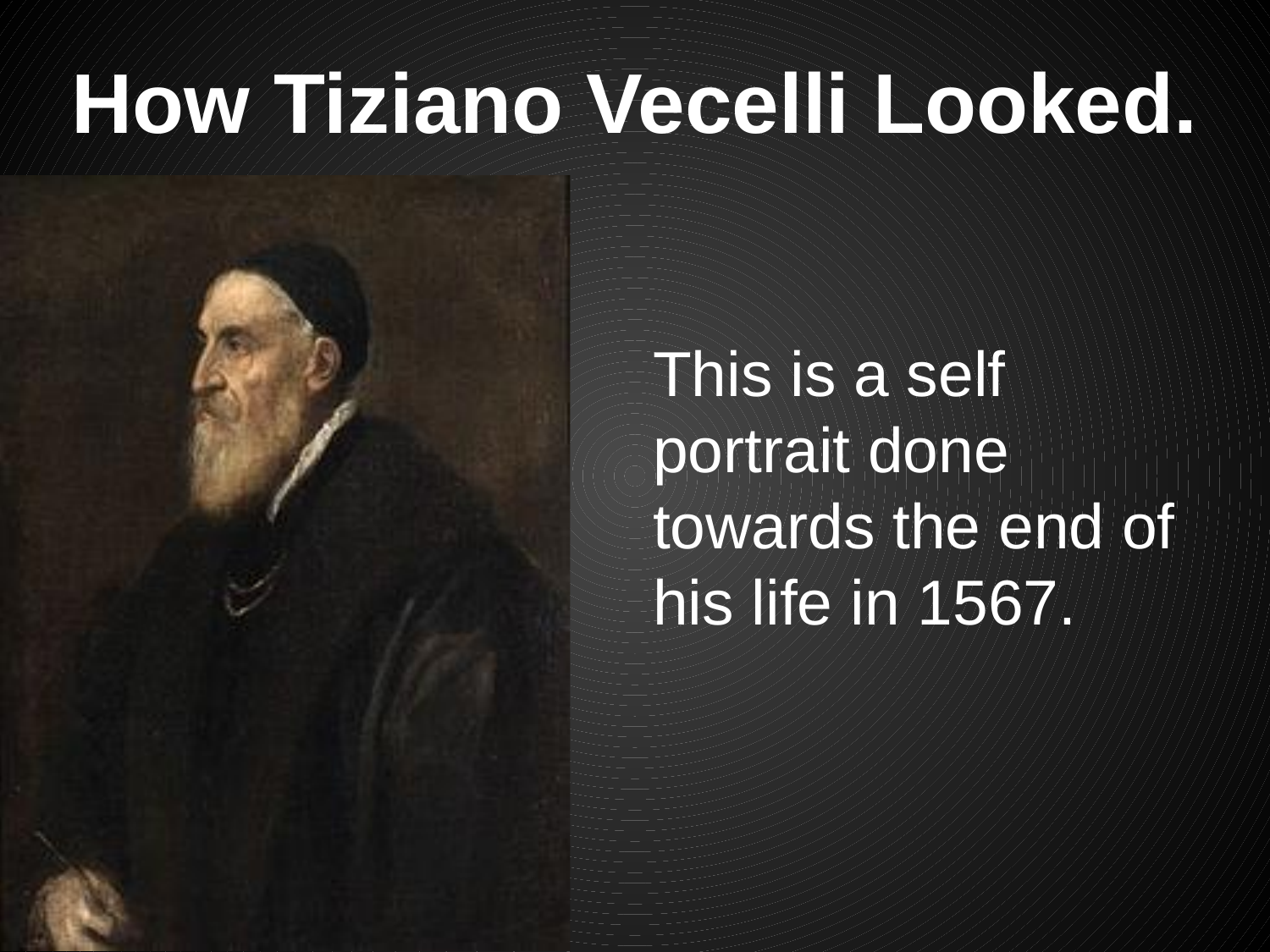

# How Tiziano Vecelli Looked.

This is a self portrait done towards the end of his life in 1567.